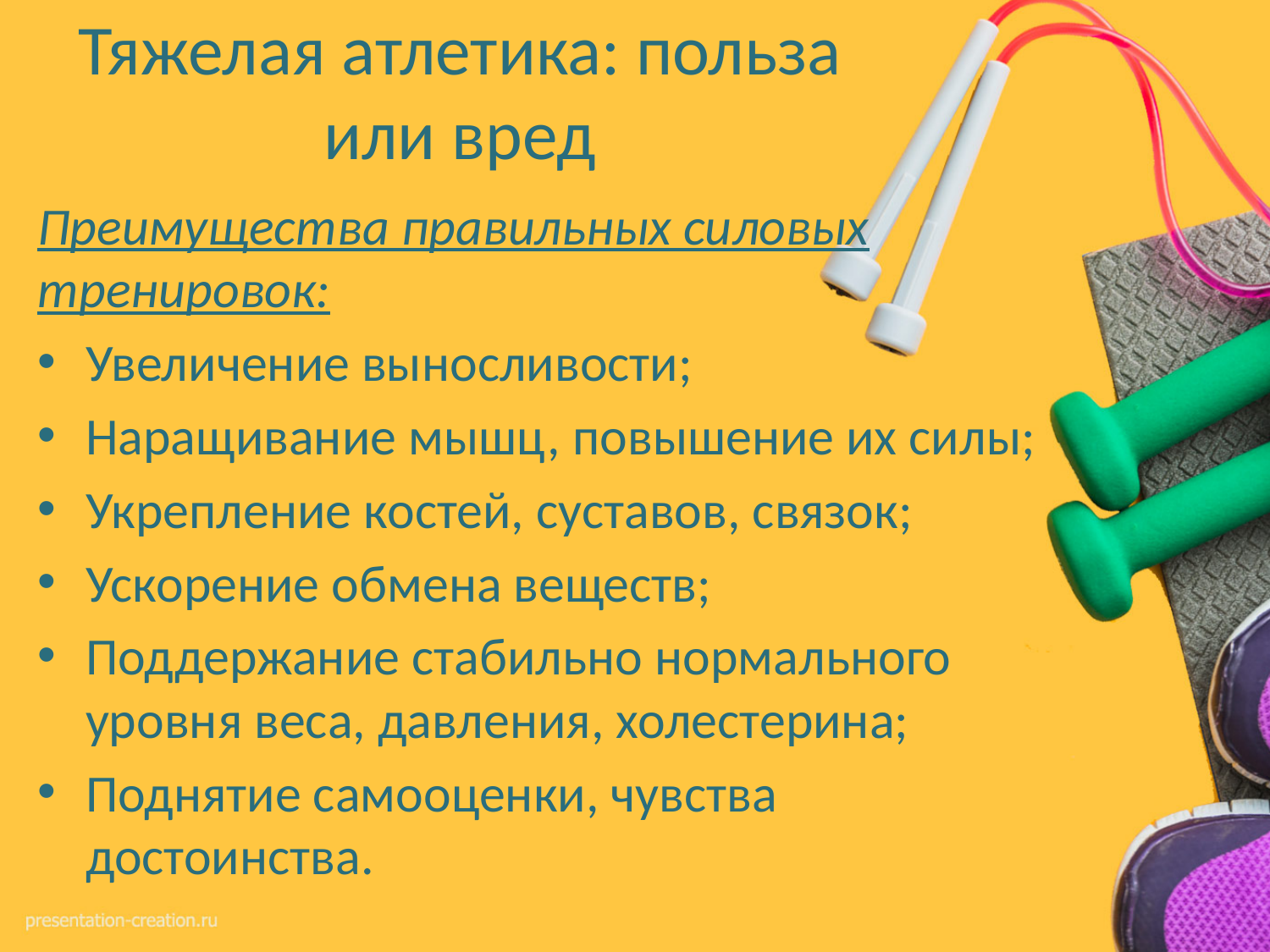

# Тяжелая атлетика: польза или вред
Преимущества правильных силовых тренировок:
Увеличение выносливости;
Наращивание мышц, повышение их силы;
Укрепление костей, суставов, связок;
Ускорение обмена веществ;
Поддержание стабильно нормального уровня веса, давления, холестерина;
Поднятие самооценки, чувства достоинства.